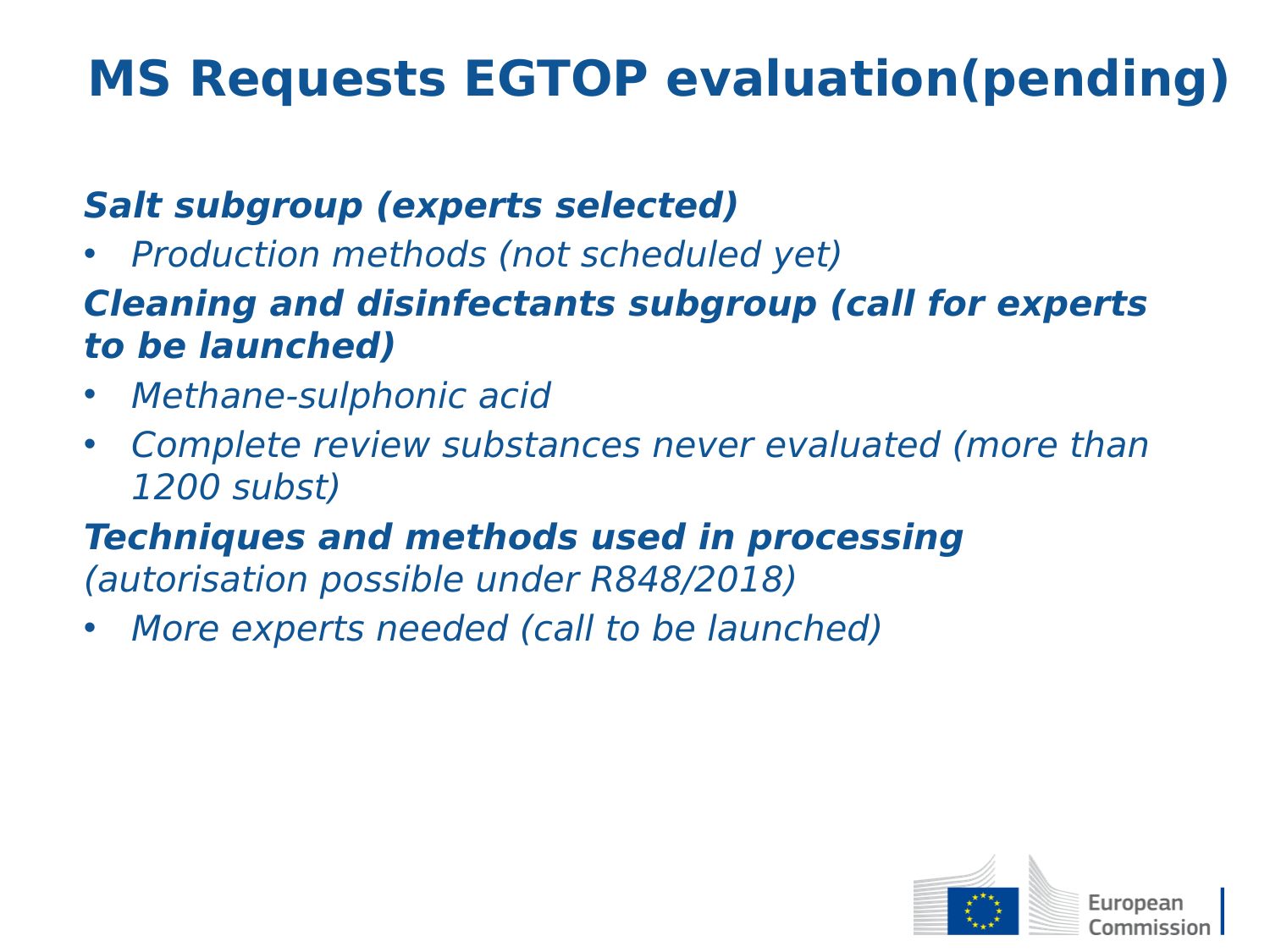

# MS Requests EGTOP evaluation(pending)
Salt subgroup (experts selected)
Production methods (not scheduled yet)
Cleaning and disinfectants subgroup (call for experts to be launched)
Methane-sulphonic acid
Complete review substances never evaluated (more than 1200 subst)
Techniques and methods used in processing (autorisation possible under R848/2018)
More experts needed (call to be launched)